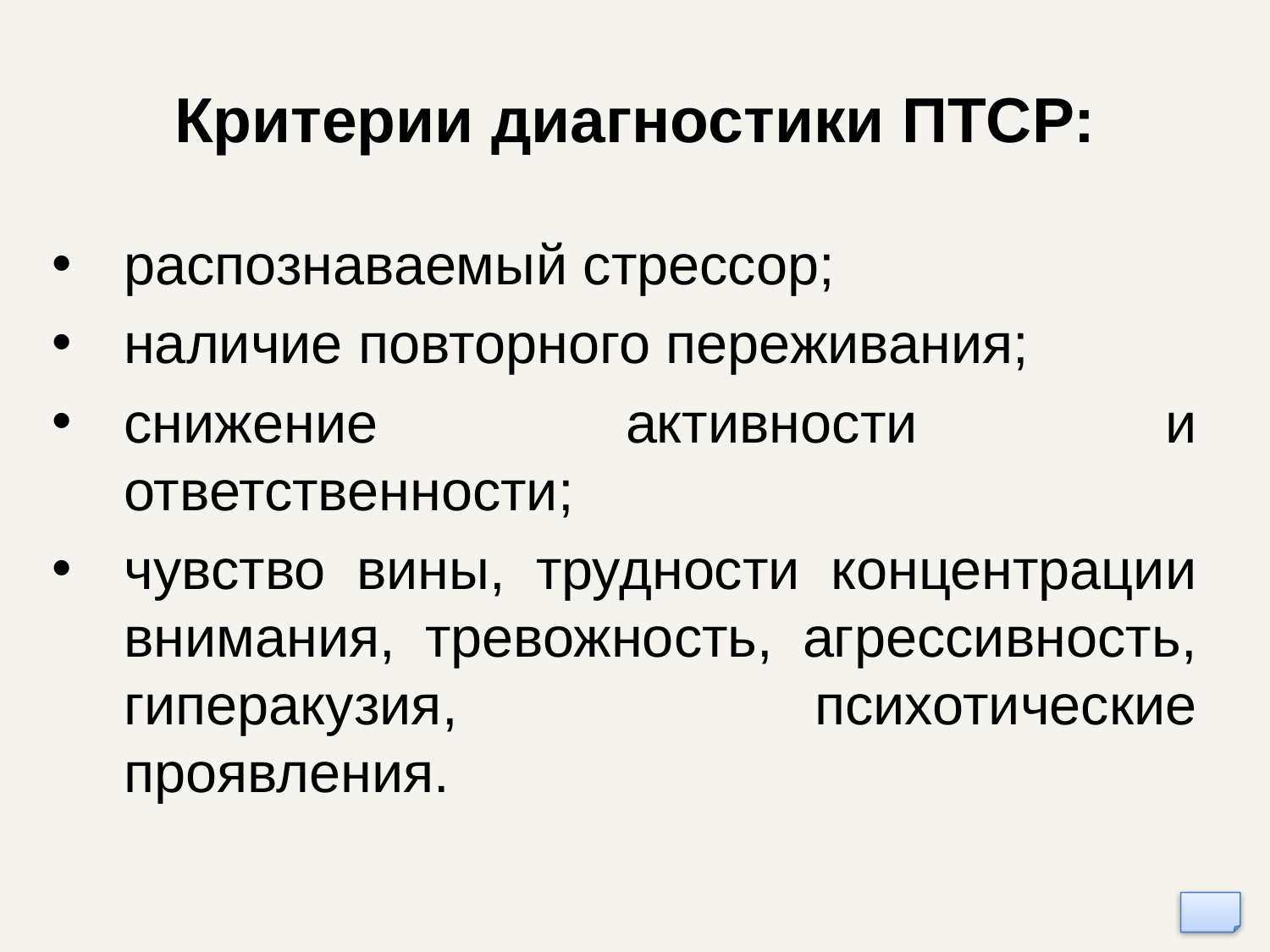

# Критерии диагностики ПТСР:
распознаваемый стрессор;
наличие повторного переживания;
снижение активности и ответственности;
чувство вины, трудности концентрации внимания, тревожность, агрессивность, гиперакузия, психотические проявления.